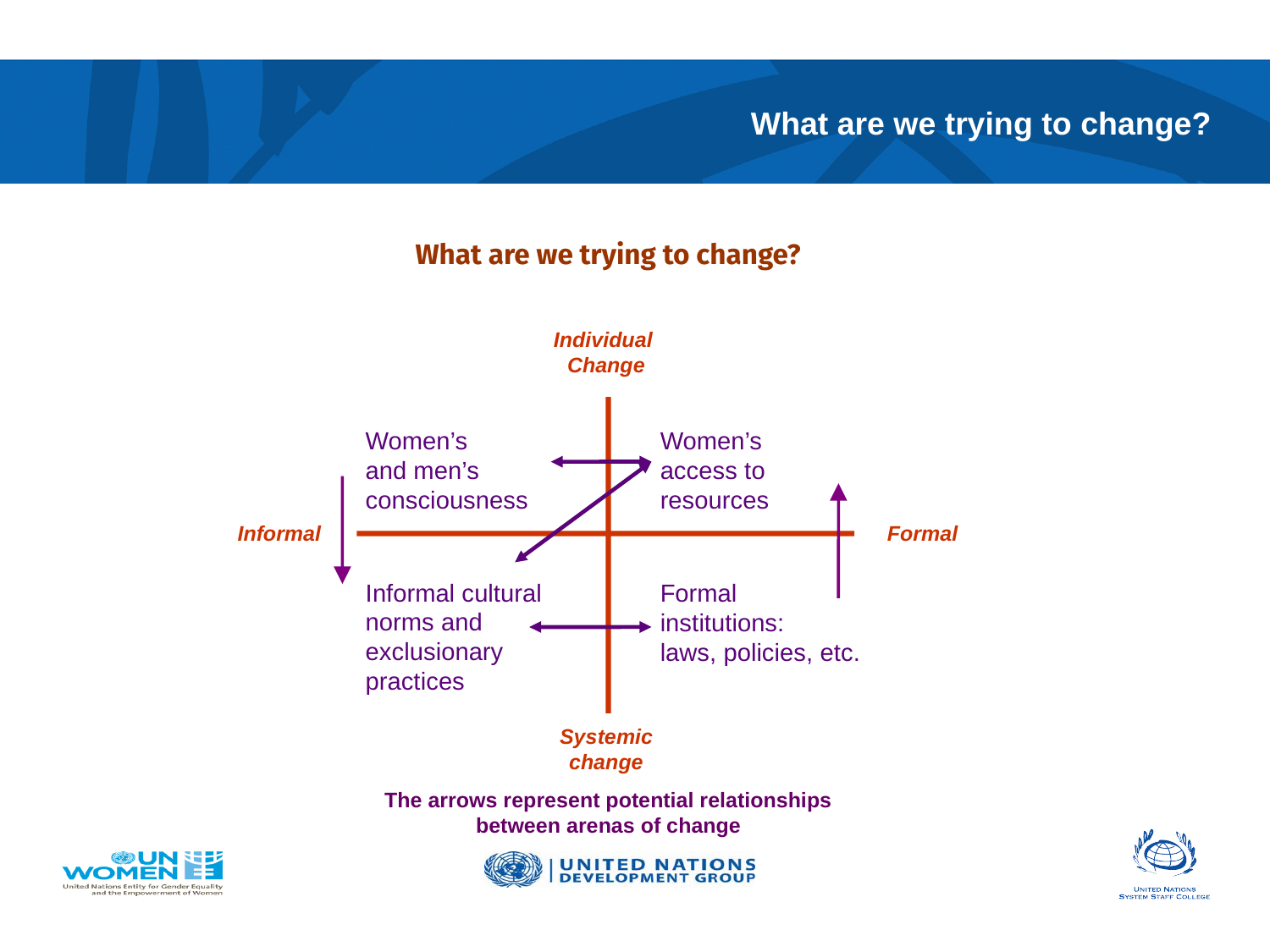

# What are we trying to change?

What are we trying to change?

Individual
Change

Women’s
and men’s consciousness
Women’s
access to
resources

Informal
  Formal

Informal cultural norms and exclusionary practices
Formal
institutions:
laws, policies, etc.

Systemic change
The arrows represent potential relationships between arenas of change